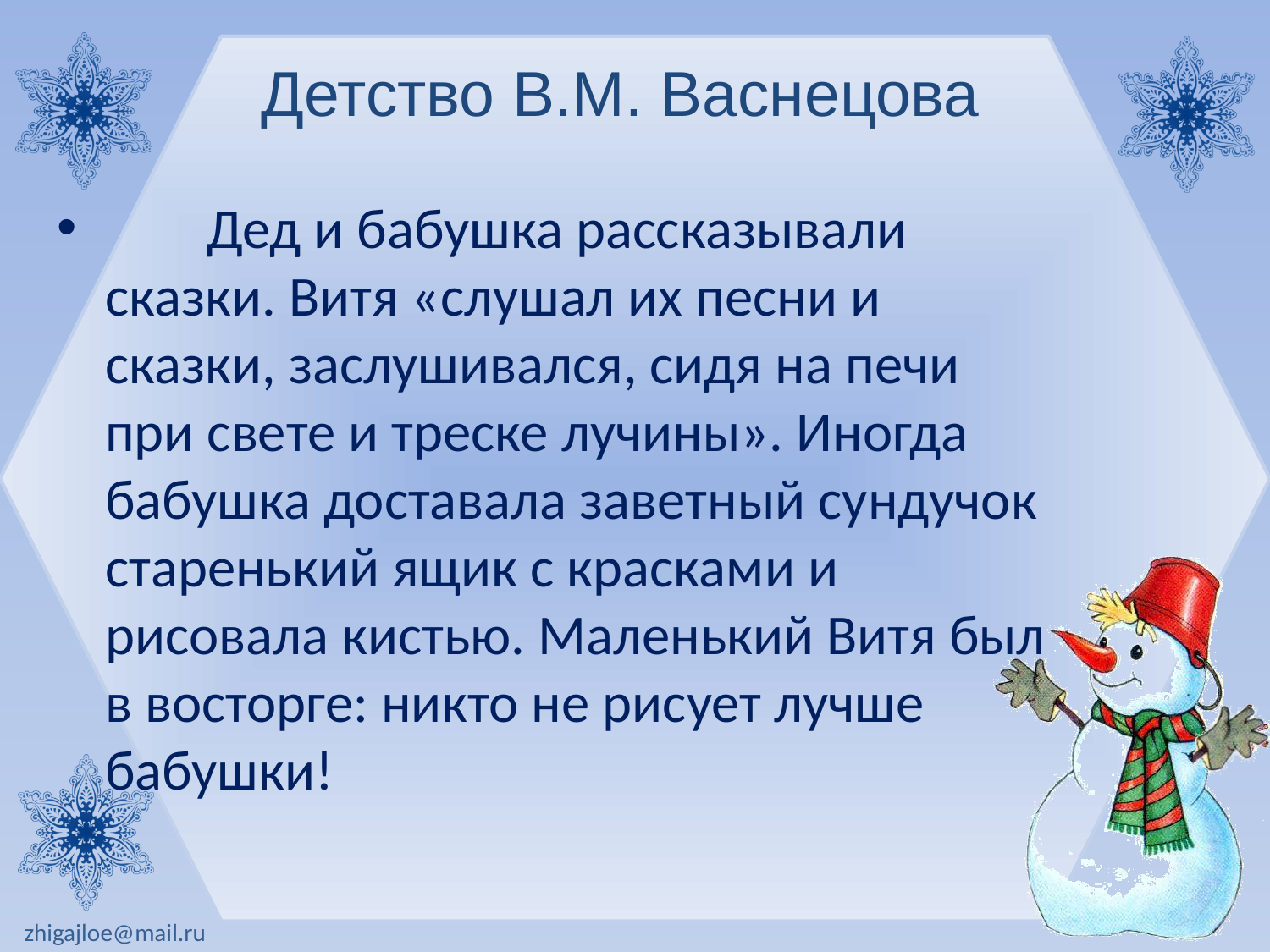

# Детство В.М. Васнецова
        Дед и бабушка рассказывали сказки. Витя «слушал их песни и сказки, заслушивался, сидя на печи при свете и треске лучины». Иногда бабушка доставала заветный сундучок старенький ящик с красками и рисовала кистью. Маленький Витя был в восторге: никто не рисует лучше бабушки!